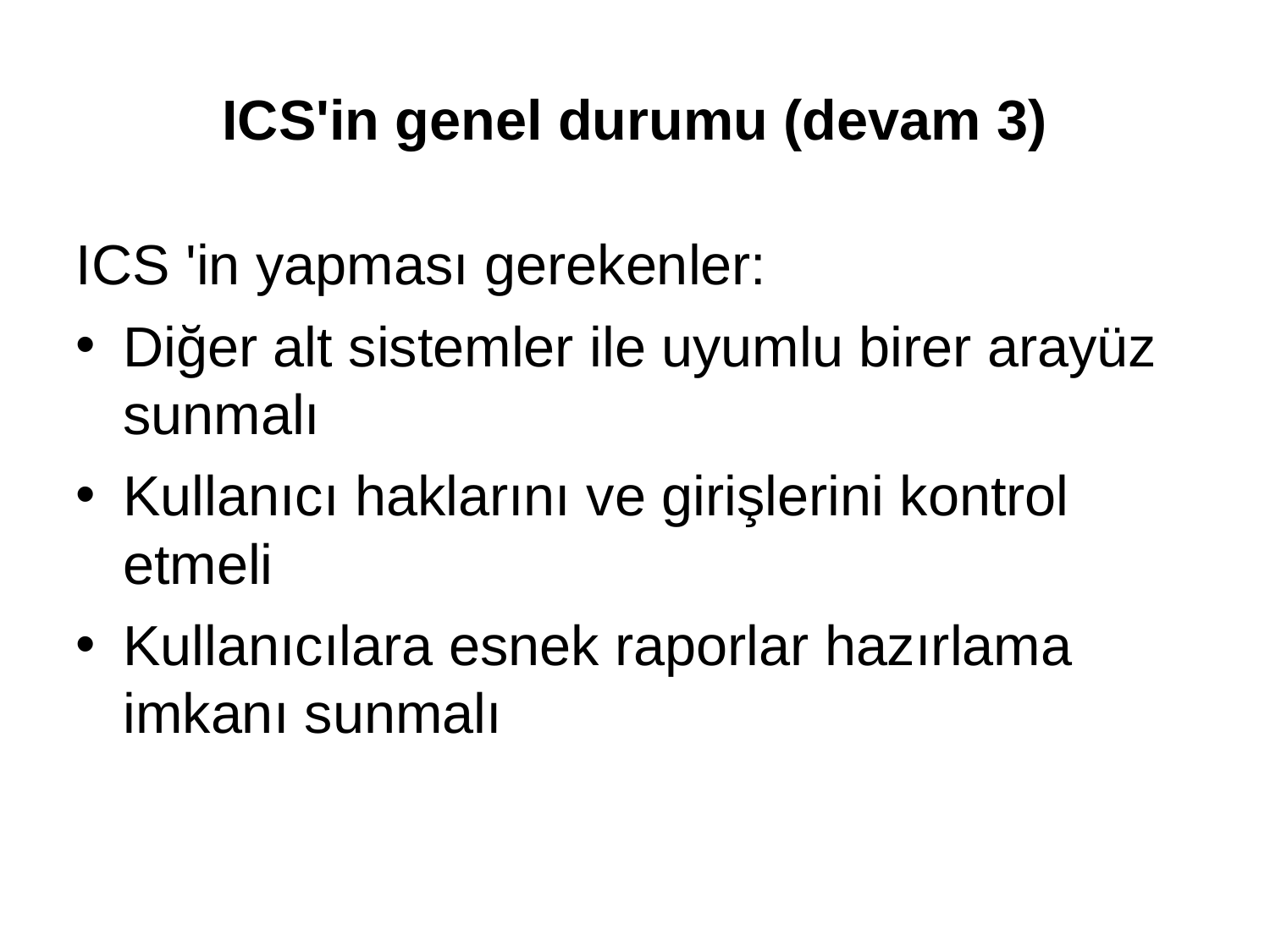

# ICS'in genel durumu (devam 3)
ICS 'in yapması gerekenler:
Diğer alt sistemler ile uyumlu birer arayüz sunmalı
Kullanıcı haklarını ve girişlerini kontrol etmeli
Kullanıcılara esnek raporlar hazırlama imkanı sunmalı